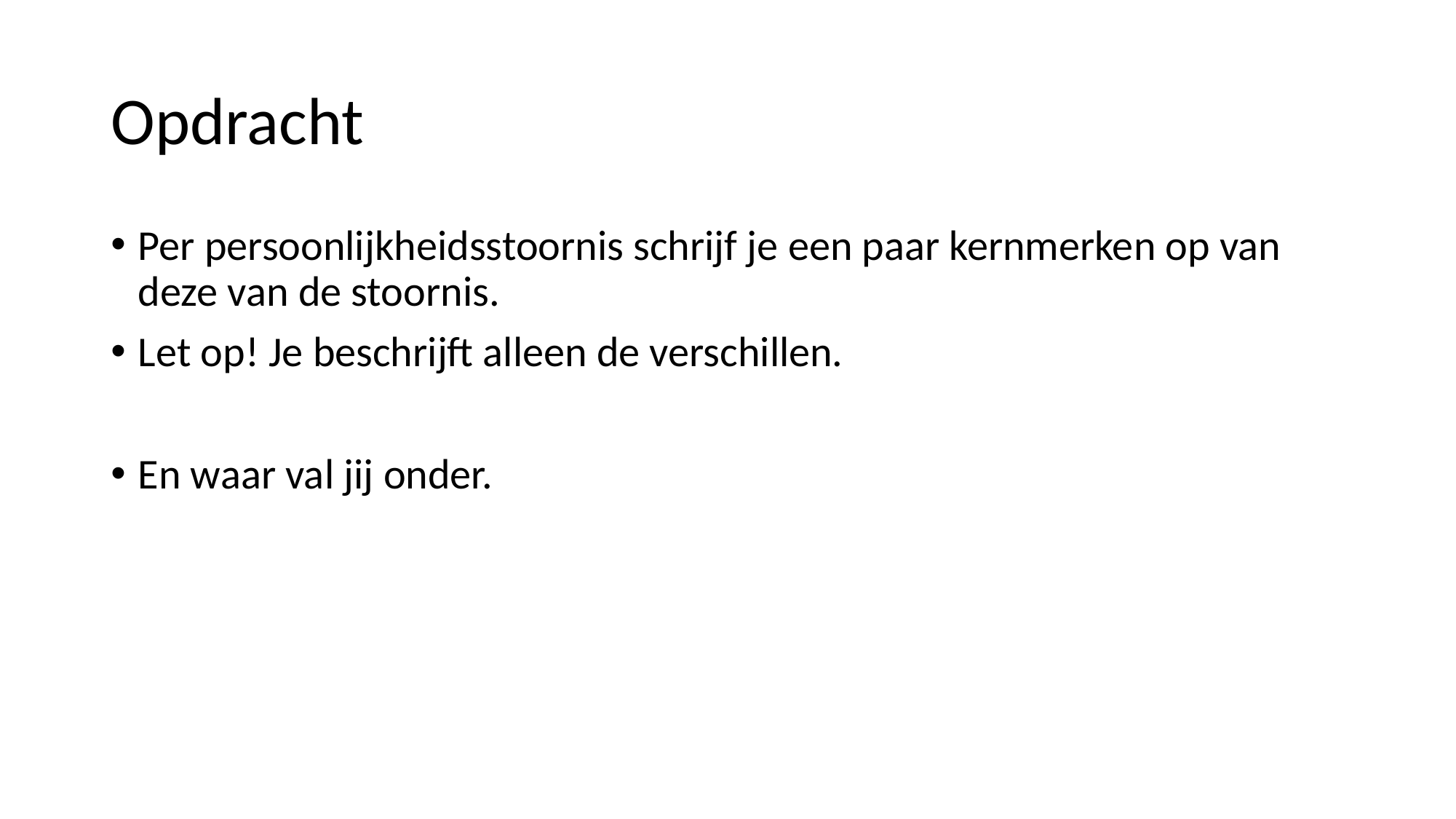

# Opdracht
Per persoonlijkheidsstoornis schrijf je een paar kernmerken op van deze van de stoornis.
Let op! Je beschrijft alleen de verschillen.

En waar val jij onder.